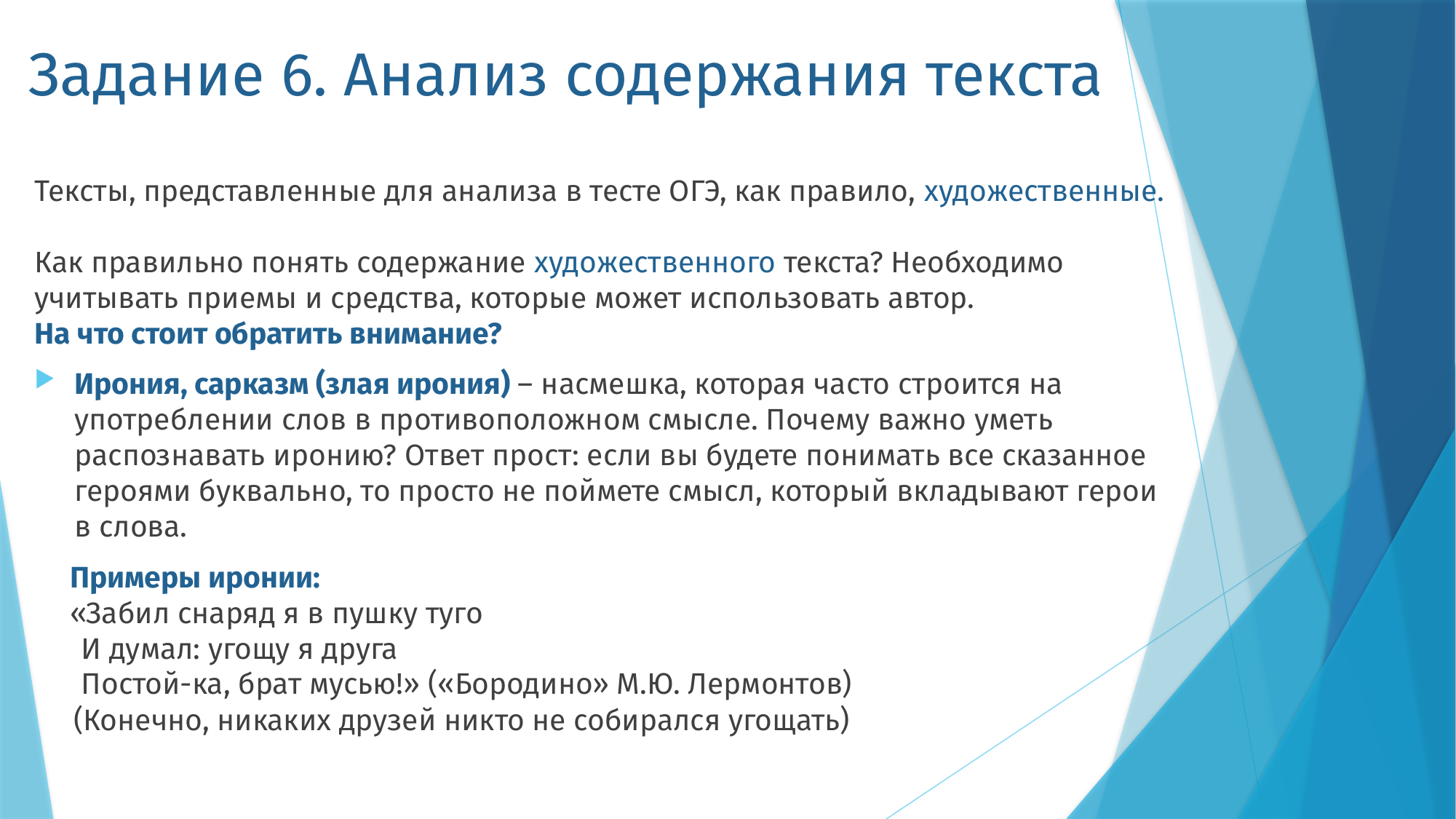

Задание 6. Анализ содержания текста
Тексты, представленные для анализа в тесте ОГЭ, как правило, художественные.
Как правильно понять содержание художественного текста? Необходимо учитывать приемы и средства, которые может использовать автор.
На что стоит обратить внимание?
Ирония, сарказм (злая ирония) – насмешка, которая часто строится на употреблении слов в противоположном смысле. Почему важно уметь распознавать иронию? Ответ прост: если вы будете понимать все сказанное героями буквально, то просто не поймете смысл, который вкладывают герои в слова.
     Примеры иронии:
     «Забил снаряд я в пушку туго 
      И думал: угощу я друга 
      Постой-ка, брат мусью!» («Бородино» М.Ю. Лермонтов)
     (Конечно, никаких друзей никто не собирался угощать)